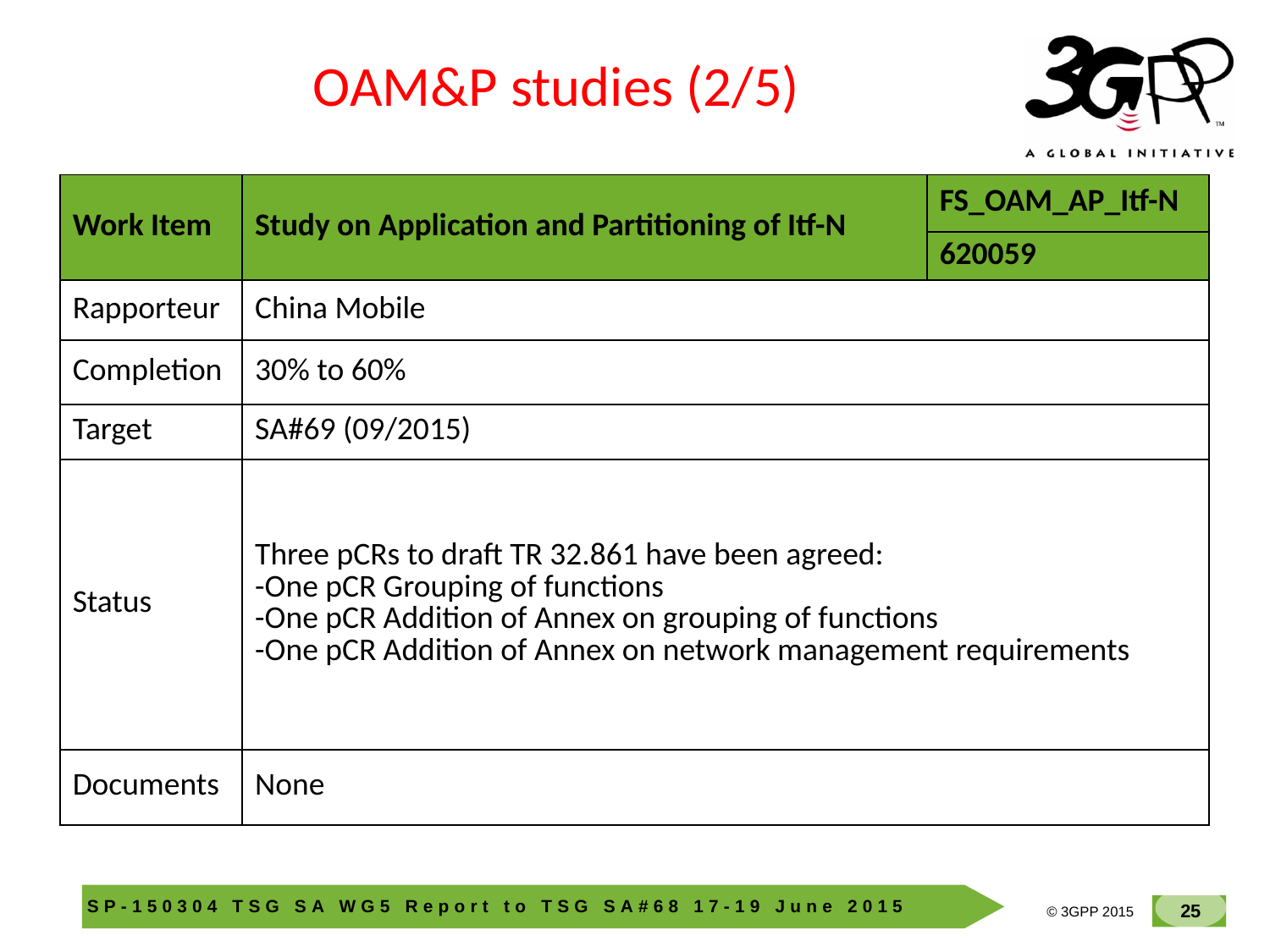

OAM&P studies (2/5)
| Work Item | Study on Application and Partitioning of Itf-N | FS\_OAM\_AP\_Itf-N |
| --- | --- | --- |
|  |  | 620059 |
| Rapporteur | China Mobile |  |
| Completion | 30% to 60% |  |
| Target | SA#69 (09/2015) |  |
| Status | Three pCRs to draft TR 32.861 have been agreed: -One pCR Grouping of functions -One pCR Addition of Annex on grouping of functions -One pCR Addition of Annex on network management requirements |  |
| Documents | None |  |